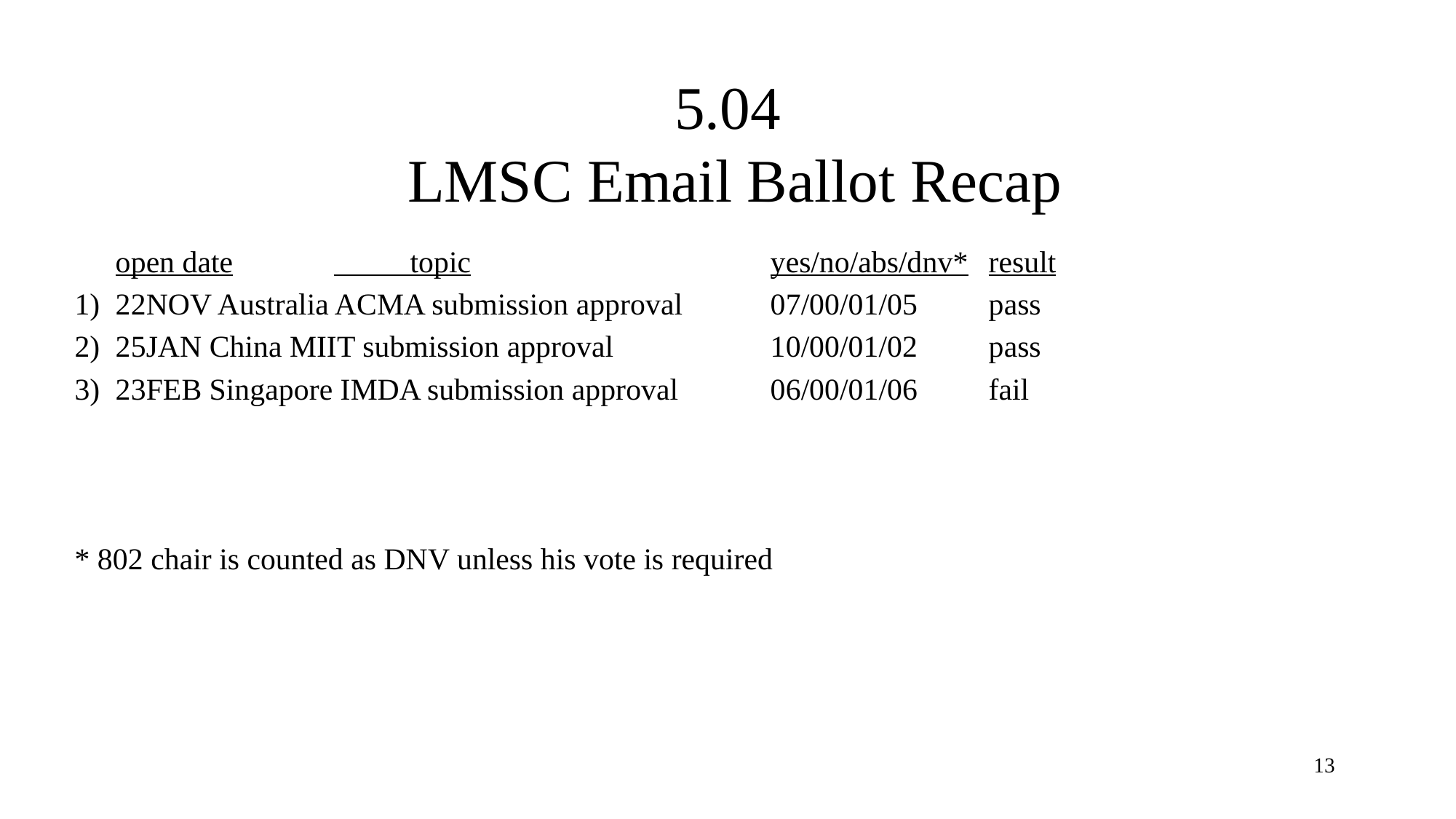

# 5.04 LMSC Email Ballot Recap
	open date	          topic			yes/no/abs/dnv*	result
22NOV Australia ACMA submission approval	07/00/01/05	pass
25JAN China MIIT submission approval		10/00/01/02	pass
23FEB Singapore IMDA submission approval	06/00/01/06	fail

* 802 chair is counted as DNV unless his vote is required

13